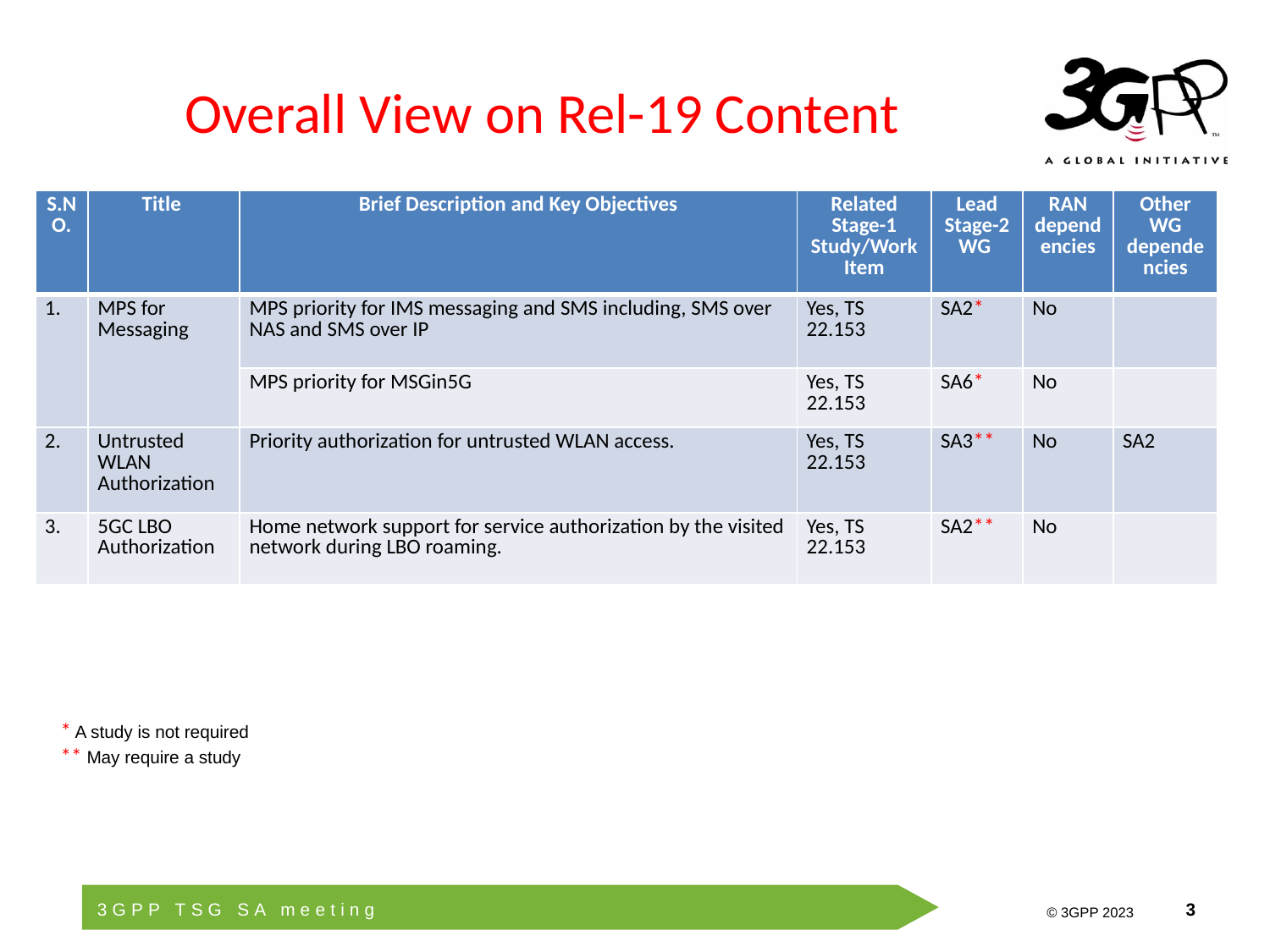

# Overall View on Rel-19 Content
| S.NO. | Title | Brief Description and Key Objectives | Related Stage-1 Study/Work Item | Lead Stage-2 WG | RAN dependencies | Other WG dependencies |
| --- | --- | --- | --- | --- | --- | --- |
| 1. | MPS for Messaging | MPS priority for IMS messaging and SMS including, SMS over NAS and SMS over IP | Yes, TS 22.153 | SA2\* | No |  |
|  |  | MPS priority for MSGin5G | Yes, TS 22.153 | SA6\* | No |  |
| 2. | Untrusted WLAN Authorization | Priority authorization for untrusted WLAN access. | Yes, TS 22.153 | SA3\*\* | No | SA2 |
| 3. | 5GC LBO Authorization | Home network support for service authorization by the visited network during LBO roaming. | Yes, TS 22.153 | SA2\*\* | No |  |
* A study is not required
** May require a study